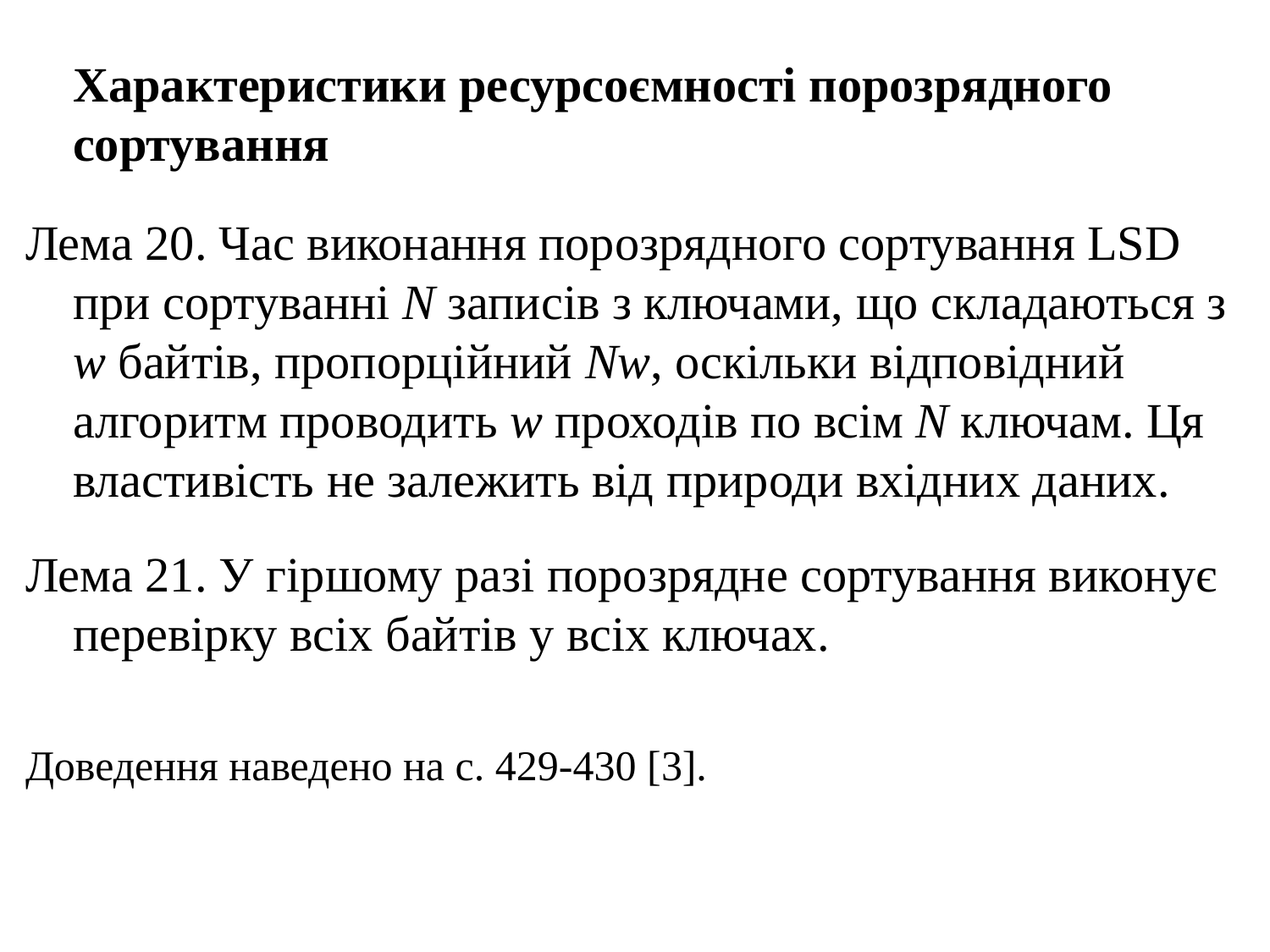

Характеристики ресурсоємності порозрядного сортування

Лема 20. Час виконання порозрядного сортування LSD при сортуванні N записів з ключами, що складаються з w байтів, пропорційний Nw, оскільки відповідний алгоритм проводить w проходів по всім N ключам. Ця властивість не залежить від природи вхідних даних.

Лема 21. У гіршому разі порозрядне сортування виконує перевірку всіх байтів у всіх ключах.

Доведення наведено на с. 429-430 [3].